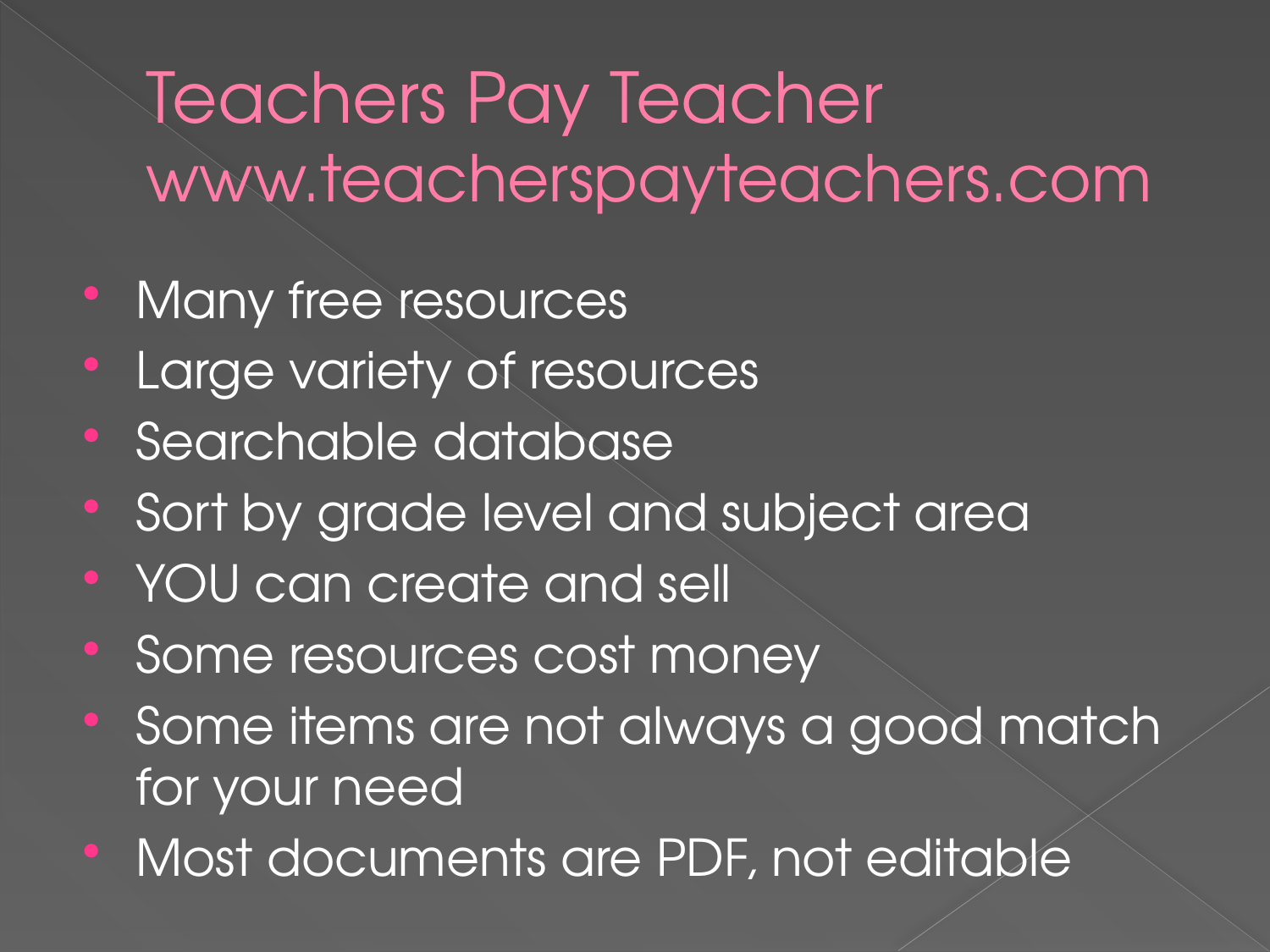

# Teachers Pay Teacher www.teacherspayteachers.com
Many free resources
Large variety of resources
Searchable database
Sort by grade level and subject area
YOU can create and sell
Some resources cost money
Some items are not always a good match for your need
Most documents are PDF, not editable